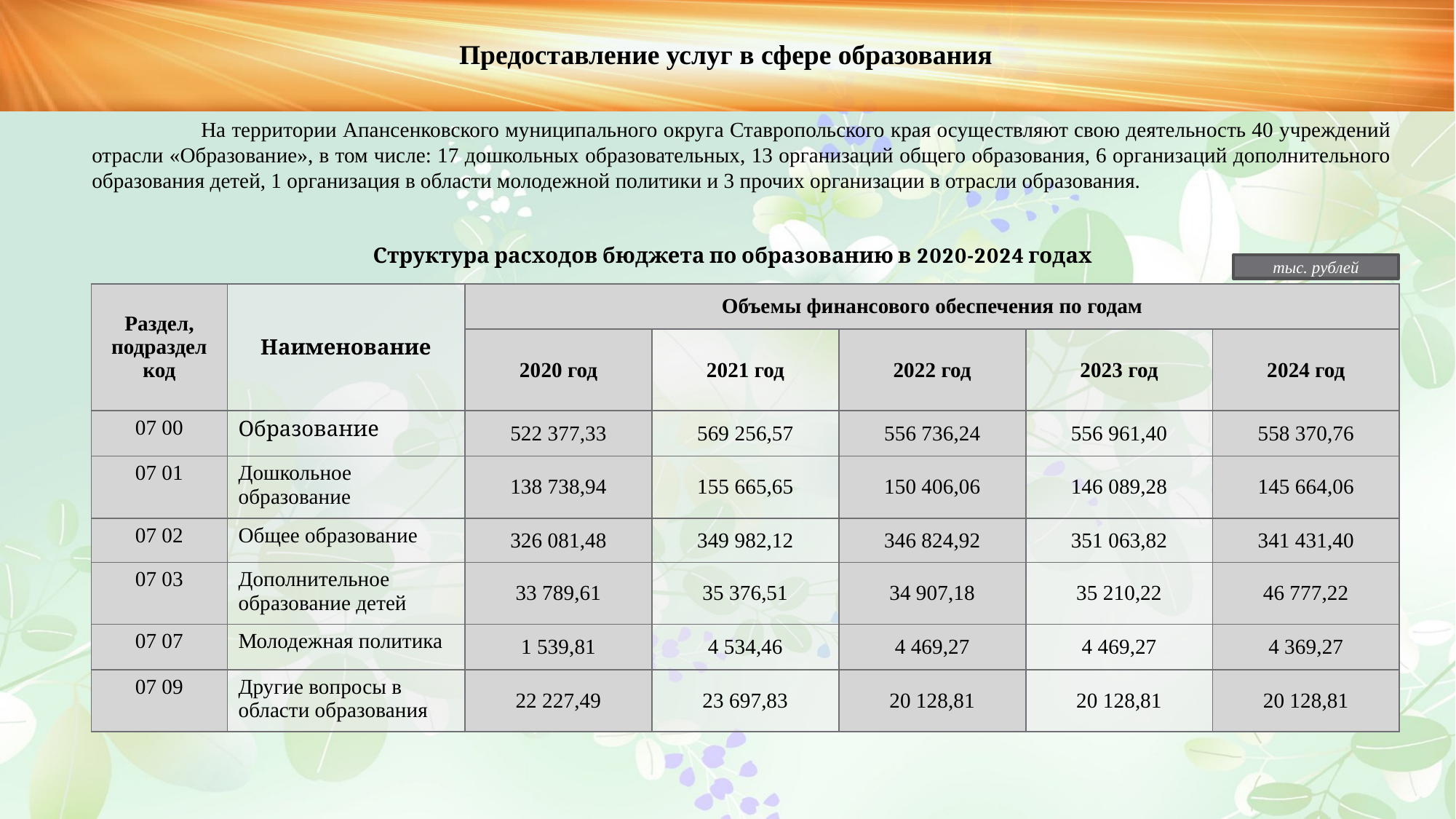

Предоставление услуг в сфере образования
	На территории Апансенковского муниципального округа Ставропольского края осуществляют свою деятельность 40 учреждений отрасли «Образование», в том числе: 17 дошкольных образовательных, 13 организаций общего образования, 6 организаций дополнительного образования детей, 1 организация в области молодежной политики и 3 прочих организации в отрасли образования.
Структура расходов бюджета по образованию в 2020-2024 годах
тыс. рублей
| Раздел, подраздел код | Наименование | Объемы финансового обеспечения по годам |  |  |  |  |
| --- | --- | --- | --- | --- | --- | --- |
|  |  | 2020 год | 2021 год | 2022 год | 2023 год | 2024 год |
| 07 00 | Образование | 522 377,33 | 569 256,57 | 556 736,24 | 556 961,40 | 558 370,76 |
| 07 01 | Дошкольное образование | 138 738,94 | 155 665,65 | 150 406,06 | 146 089,28 | 145 664,06 |
| 07 02 | Общее образование | 326 081,48 | 349 982,12 | 346 824,92 | 351 063,82 | 341 431,40 |
| 07 03 | Дополнительное образование детей | 33 789,61 | 35 376,51 | 34 907,18 | 35 210,22 | 46 777,22 |
| 07 07 | Молодежная политика | 1 539,81 | 4 534,46 | 4 469,27 | 4 469,27 | 4 369,27 |
| 07 09 | Другие вопросы в области образования | 22 227,49 | 23 697,83 | 20 128,81 | 20 128,81 | 20 128,81 |